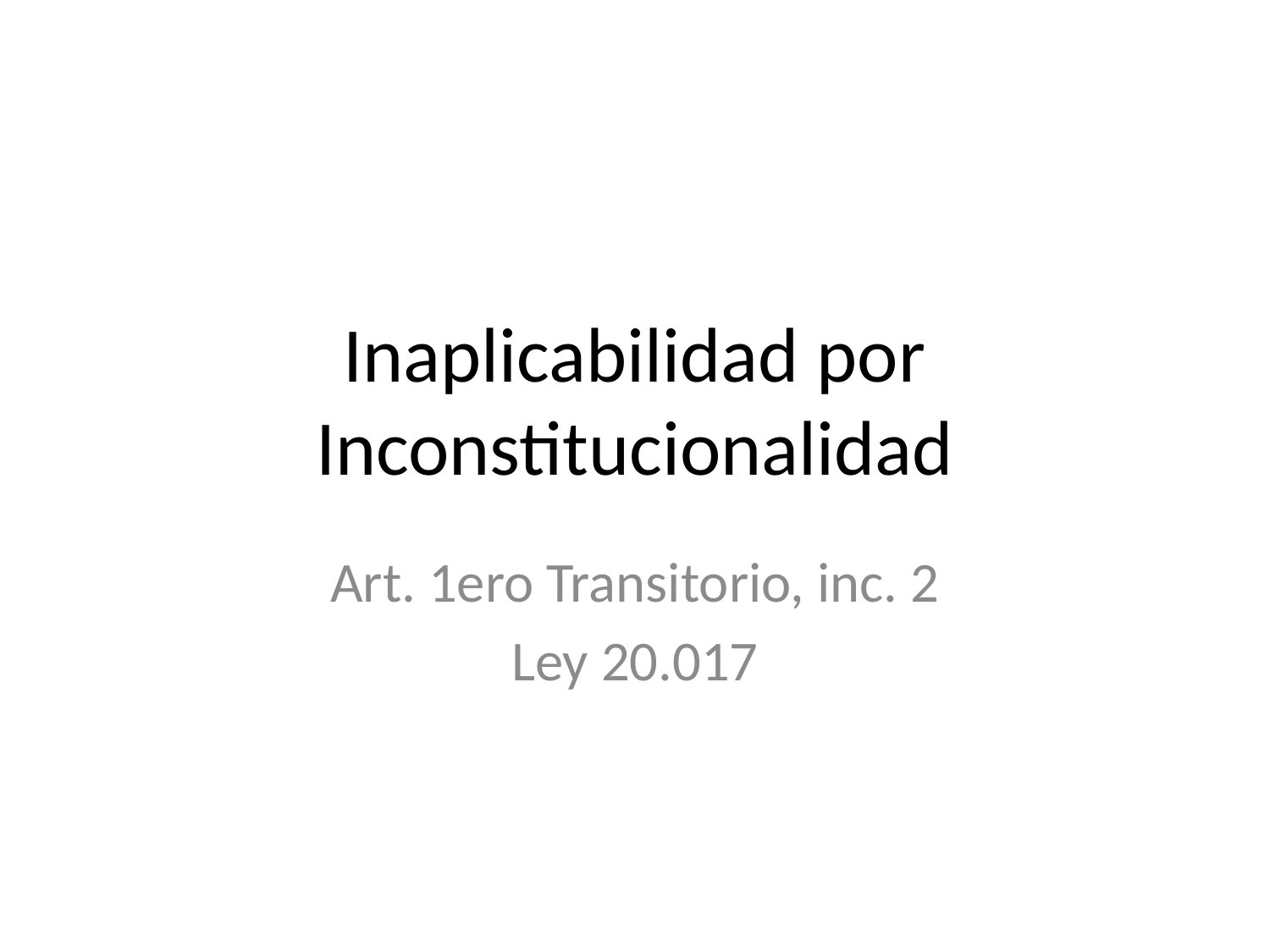

# Inaplicabilidad por Inconstitucionalidad
Art. 1ero Transitorio, inc. 2
Ley 20.017